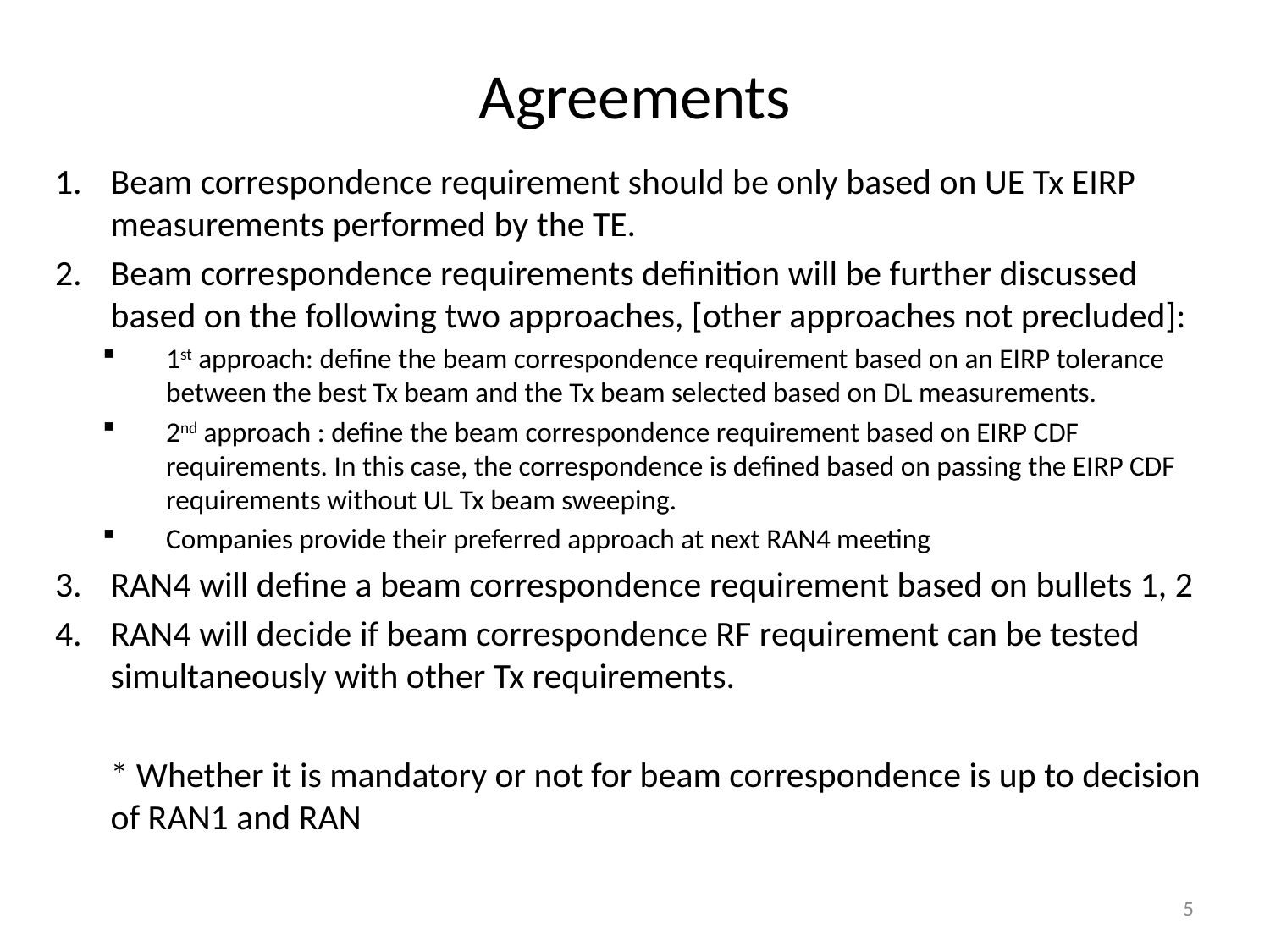

# Agreements
Beam correspondence requirement should be only based on UE Tx EIRP measurements performed by the TE.
Beam correspondence requirements definition will be further discussed based on the following two approaches, [other approaches not precluded]:
1st approach: define the beam correspondence requirement based on an EIRP tolerance between the best Tx beam and the Tx beam selected based on DL measurements.
2nd approach : define the beam correspondence requirement based on EIRP CDF requirements. In this case, the correspondence is defined based on passing the EIRP CDF requirements without UL Tx beam sweeping.
Companies provide their preferred approach at next RAN4 meeting
RAN4 will define a beam correspondence requirement based on bullets 1, 2
RAN4 will decide if beam correspondence RF requirement can be tested simultaneously with other Tx requirements.

* Whether it is mandatory or not for beam correspondence is up to decision of RAN1 and RAN

5